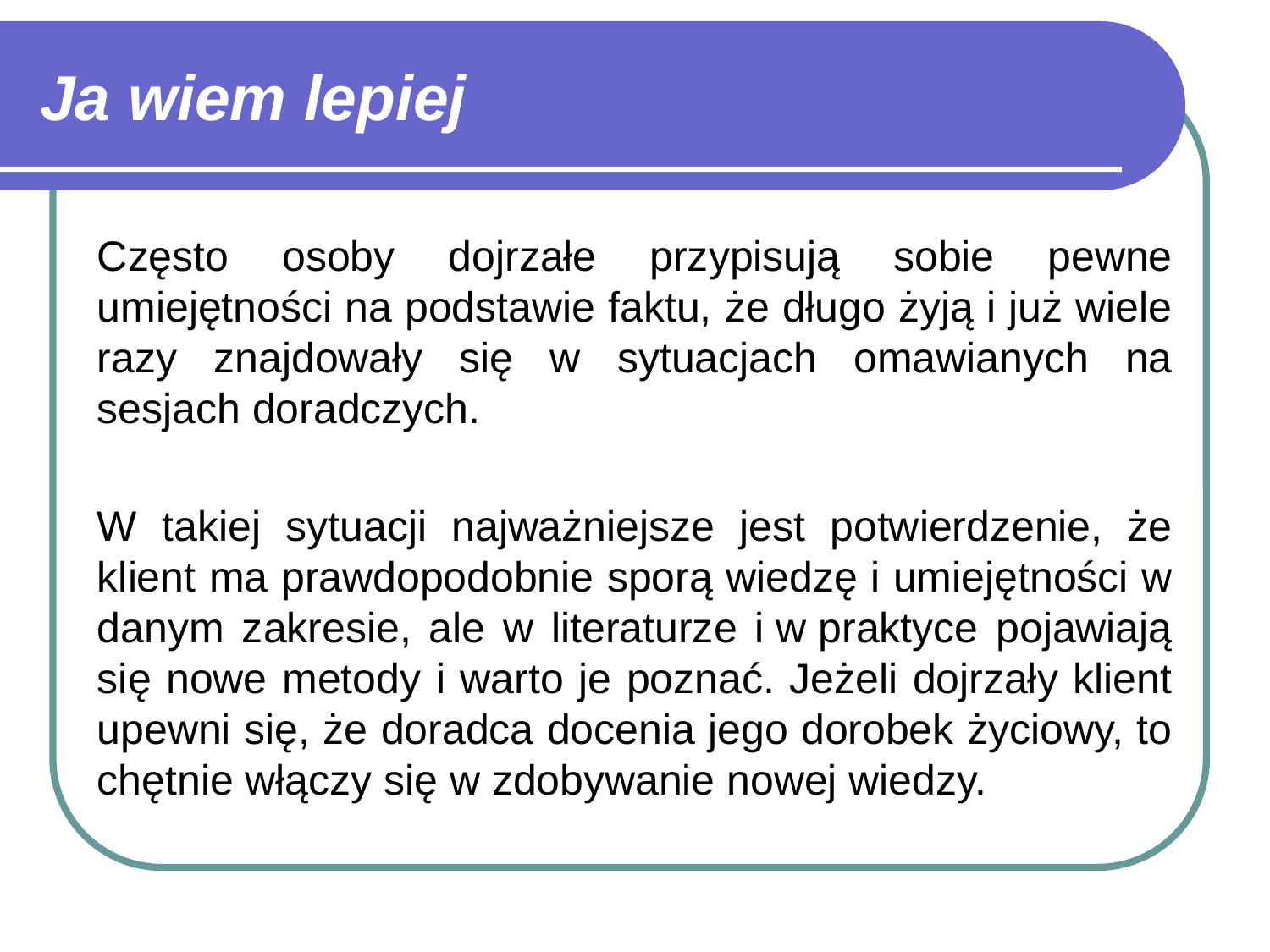

# Ja wiem lepiej
Często osoby dojrzałe przypisują sobie pewne umiejętności na podstawie faktu, że długo żyją i już wiele razy znajdowały się w sytuacjach omawianych na sesjach doradczych.

W takiej sytuacji najważniejsze jest potwierdzenie, że klient ma prawdopodobnie sporą wiedzę i umiejętności w danym zakresie, ale w literaturze i w praktyce pojawiają się nowe metody i warto je poznać. Jeżeli dojrzały klient upewni się, że doradca docenia jego dorobek życiowy, to chętnie włączy się w zdobywanie nowej wiedzy.